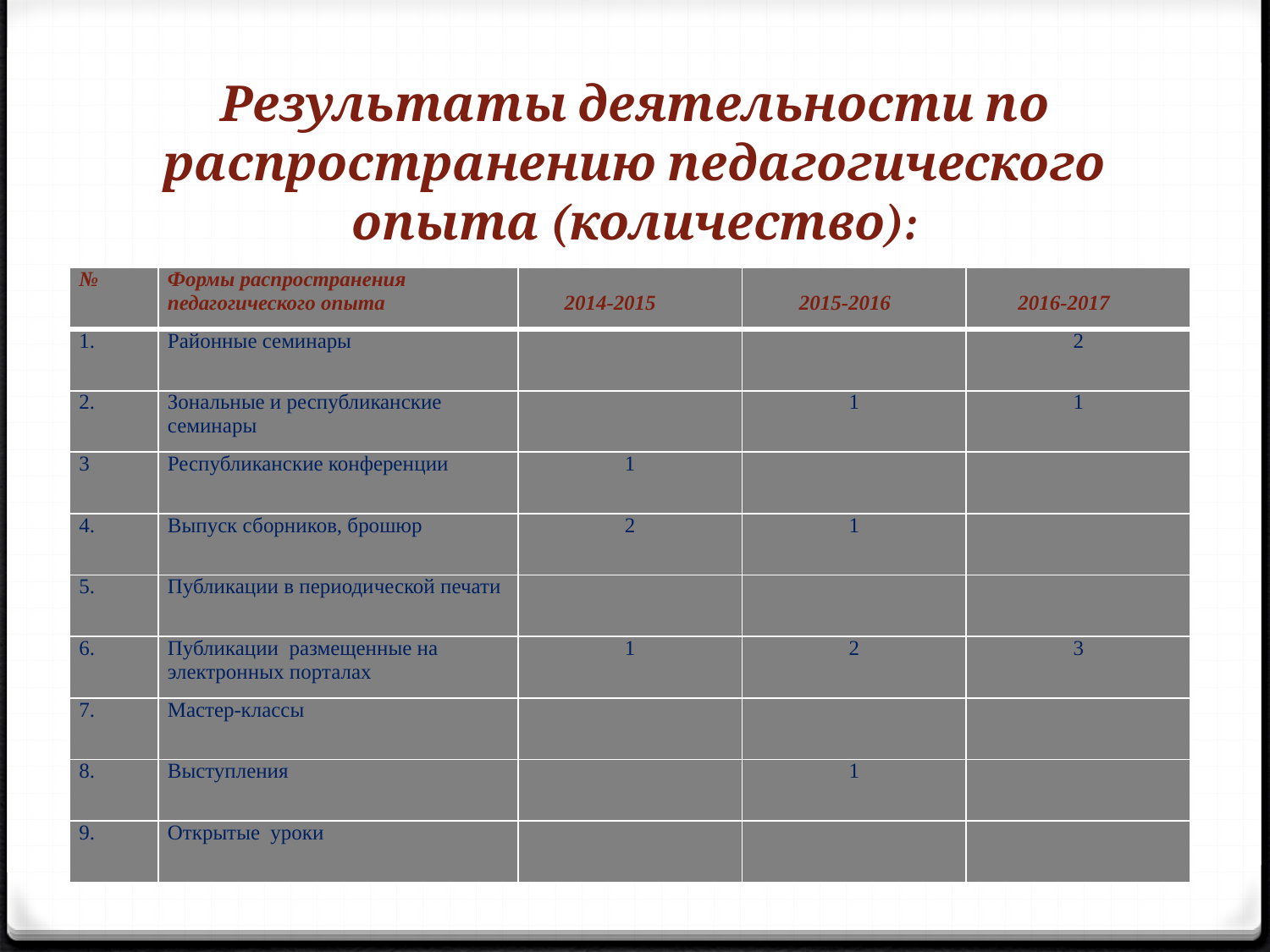

# Результаты деятельности по распространению педагогического опыта (количество):
| № | Формы распространения педагогического опыта | 2014-2015 | 2015-2016 | 2016-2017 |
| --- | --- | --- | --- | --- |
| 1. | Районные семинары |  |  | 2 |
| 2. | Зональные и республиканские семинары |  | 1 | 1 |
| 3 | Республиканские конференции | 1 |  |  |
| 4. | Выпуск сборников, брошюр | 2 | 1 |  |
| 5. | Публикации в периодической печати |  |  |  |
| 6. | Публикации размещенные на электронных порталах | 1 | 2 | 3 |
| 7. | Мастер-классы |  |  |  |
| 8. | Выступления |  | 1 |  |
| 9. | Открытые уроки |  |  |  |